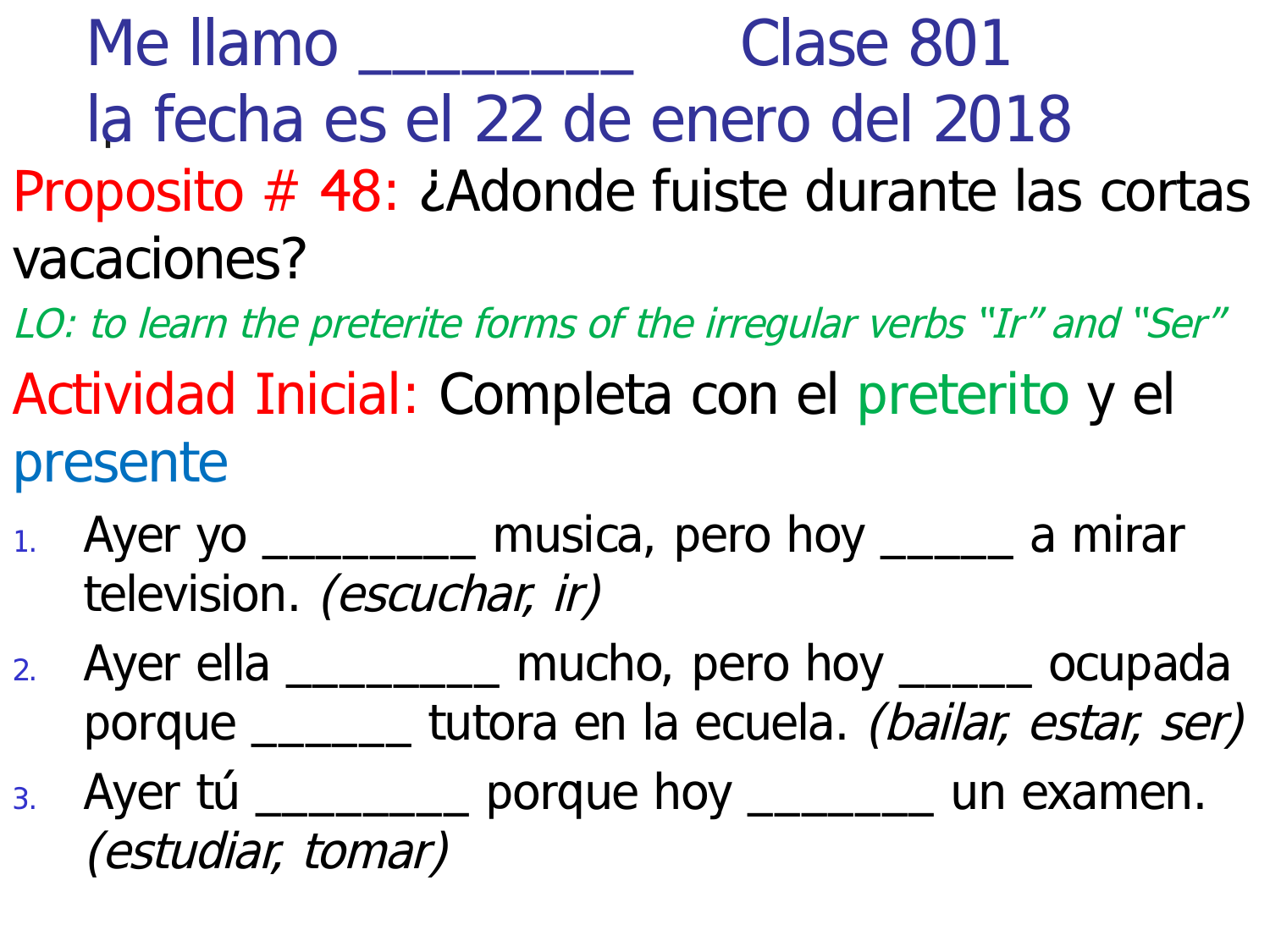

# Me llamo ________	 Clase 801 la fecha es el 22 de enero del 2018
Proposito # 48: ¿Adonde fuiste durante las cortas vacaciones?
LO: to learn the preterite forms of the irregular verbs “Ir” and “Ser”
Actividad Inicial: Completa con el preterito y el presente
Ayer yo ________ musica, pero hoy _____ a mirar television. (escuchar, ir)
Ayer ella ________ mucho, pero hoy _____ ocupada porque ______ tutora en la ecuela. (bailar, estar, ser)
Ayer tú ________ porque hoy _______ un examen. (estudiar, tomar)